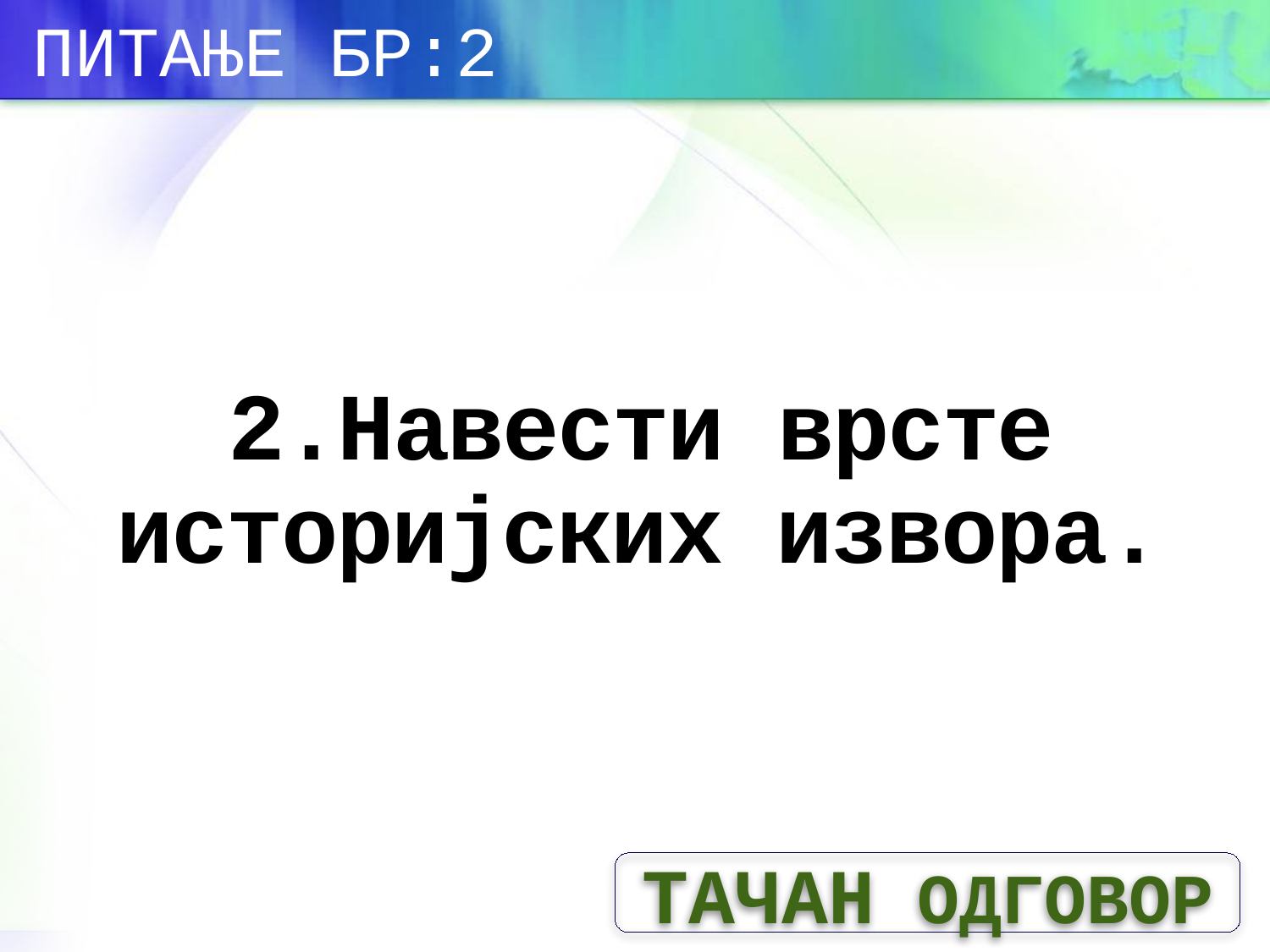

ПИТАЊЕ БР:2
# 2.Навести врсте историјских извора.
ТАЧАН ОДГОВОР